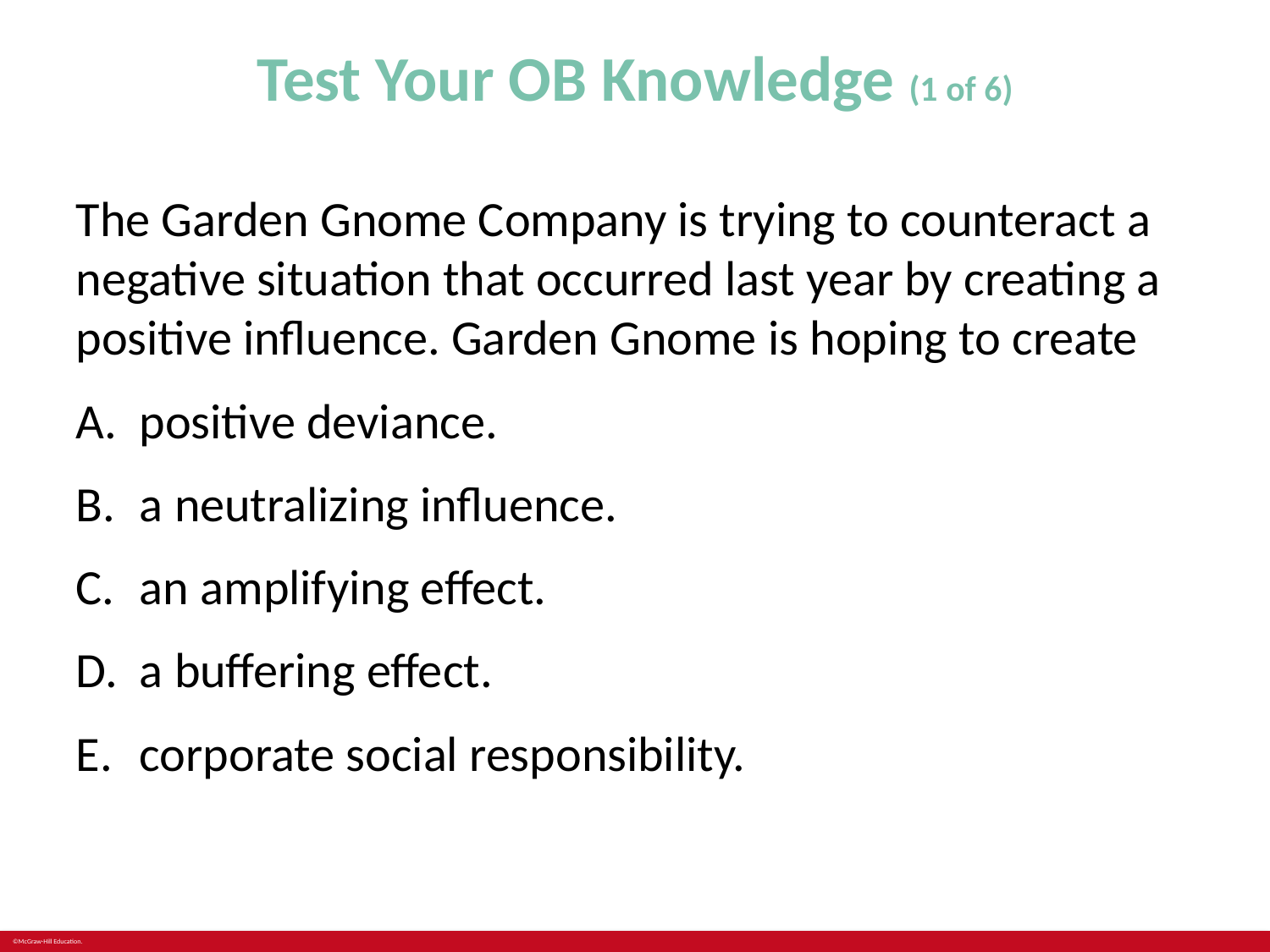

# Test Your OB Knowledge (1 of 6)
The Garden Gnome Company is trying to counteract a negative situation that occurred last year by creating a positive influence. Garden Gnome is hoping to create
positive deviance.
a neutralizing influence.
an amplifying effect.
a buffering effect.
corporate social responsibility.